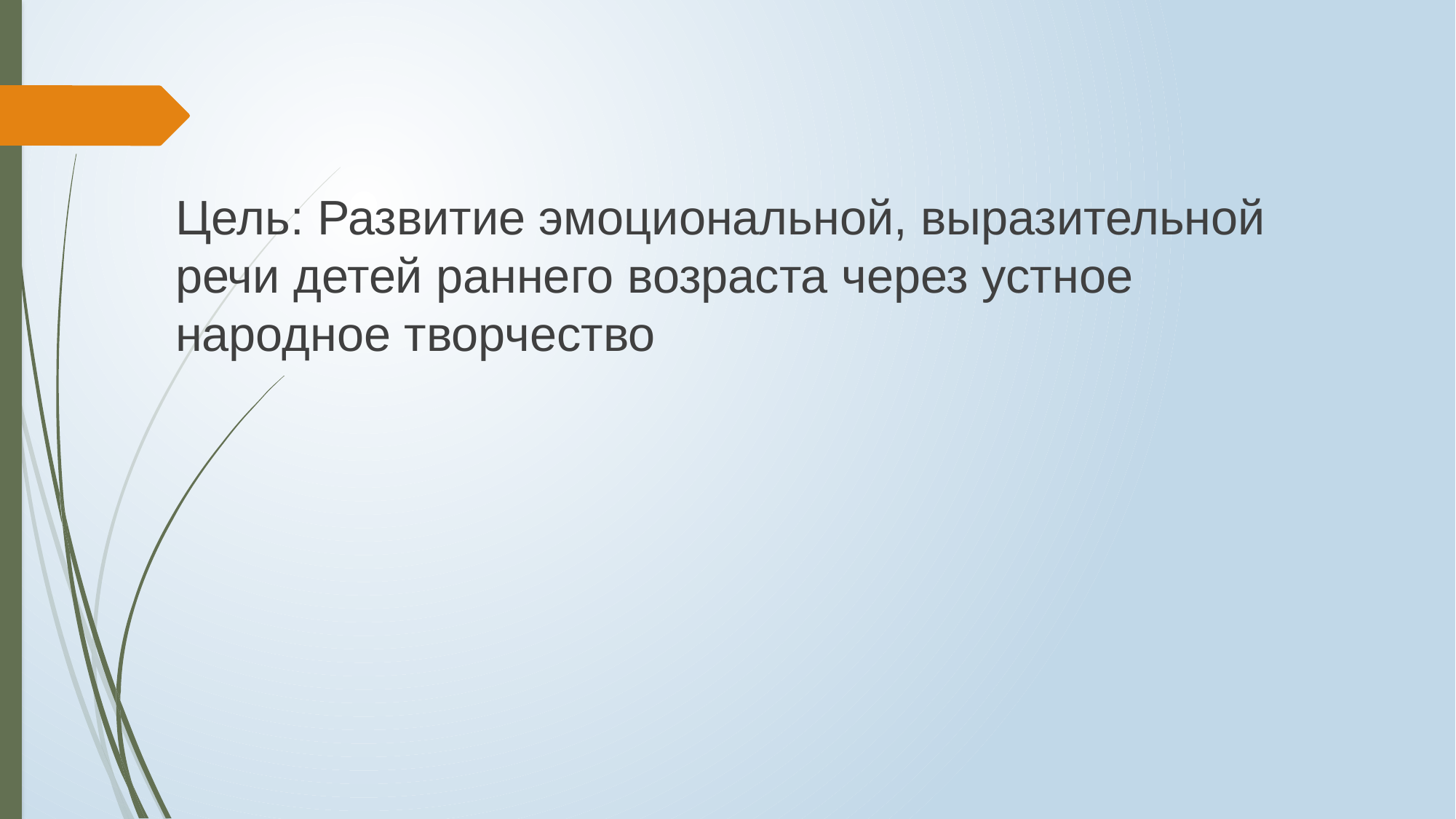

Цель: Развитие эмоциональной, выразительной речи детей раннего возраста через устное народное творчество